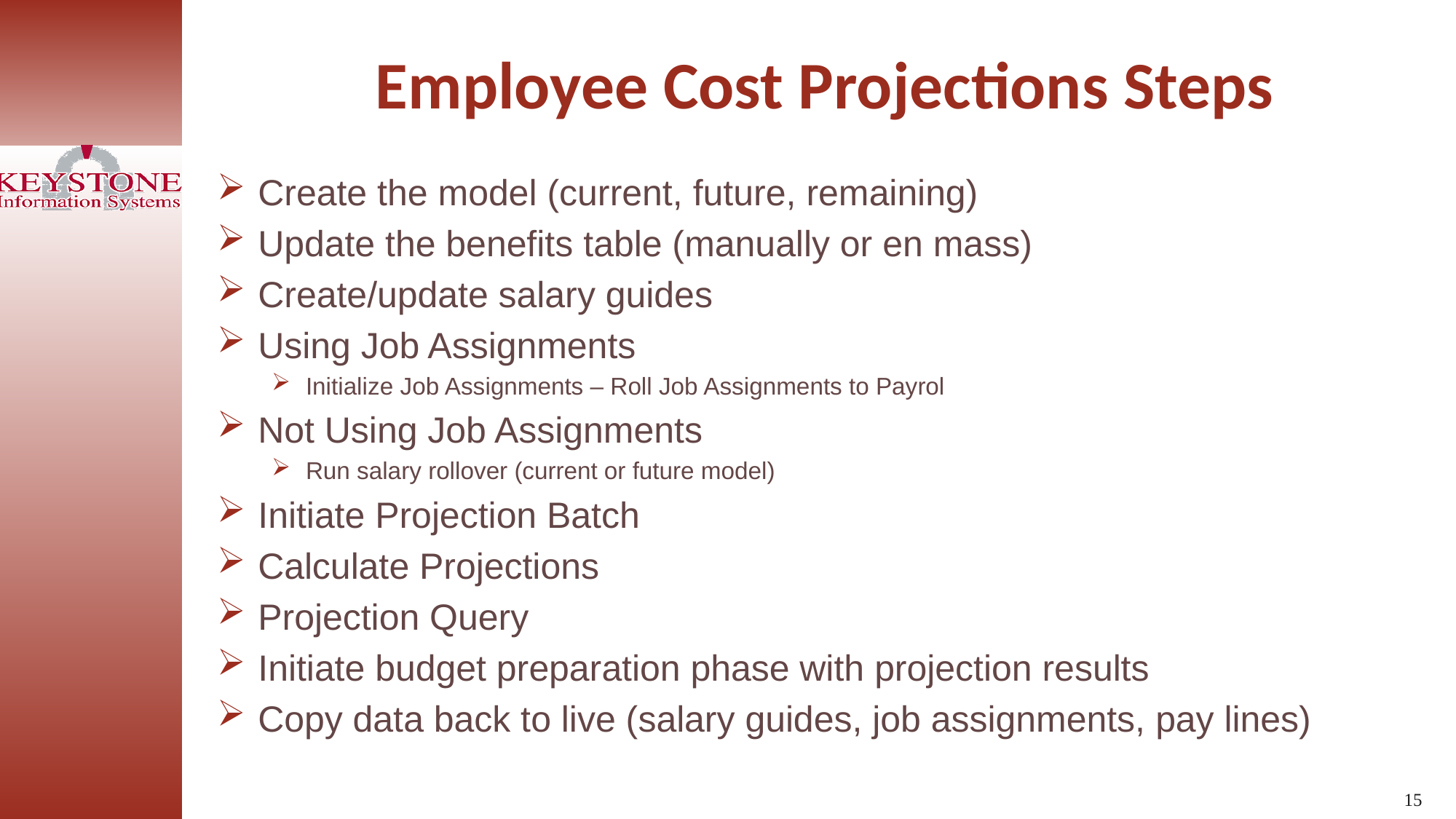

Employee Cost Projections Steps
Create the model (current, future, remaining)
Update the benefits table (manually or en mass)
Create/update salary guides
Using Job Assignments
Initialize Job Assignments – Roll Job Assignments to Payrol
Not Using Job Assignments
Run salary rollover (current or future model)
Initiate Projection Batch
Calculate Projections
Projection Query
Initiate budget preparation phase with projection results
Copy data back to live (salary guides, job assignments, pay lines)
15